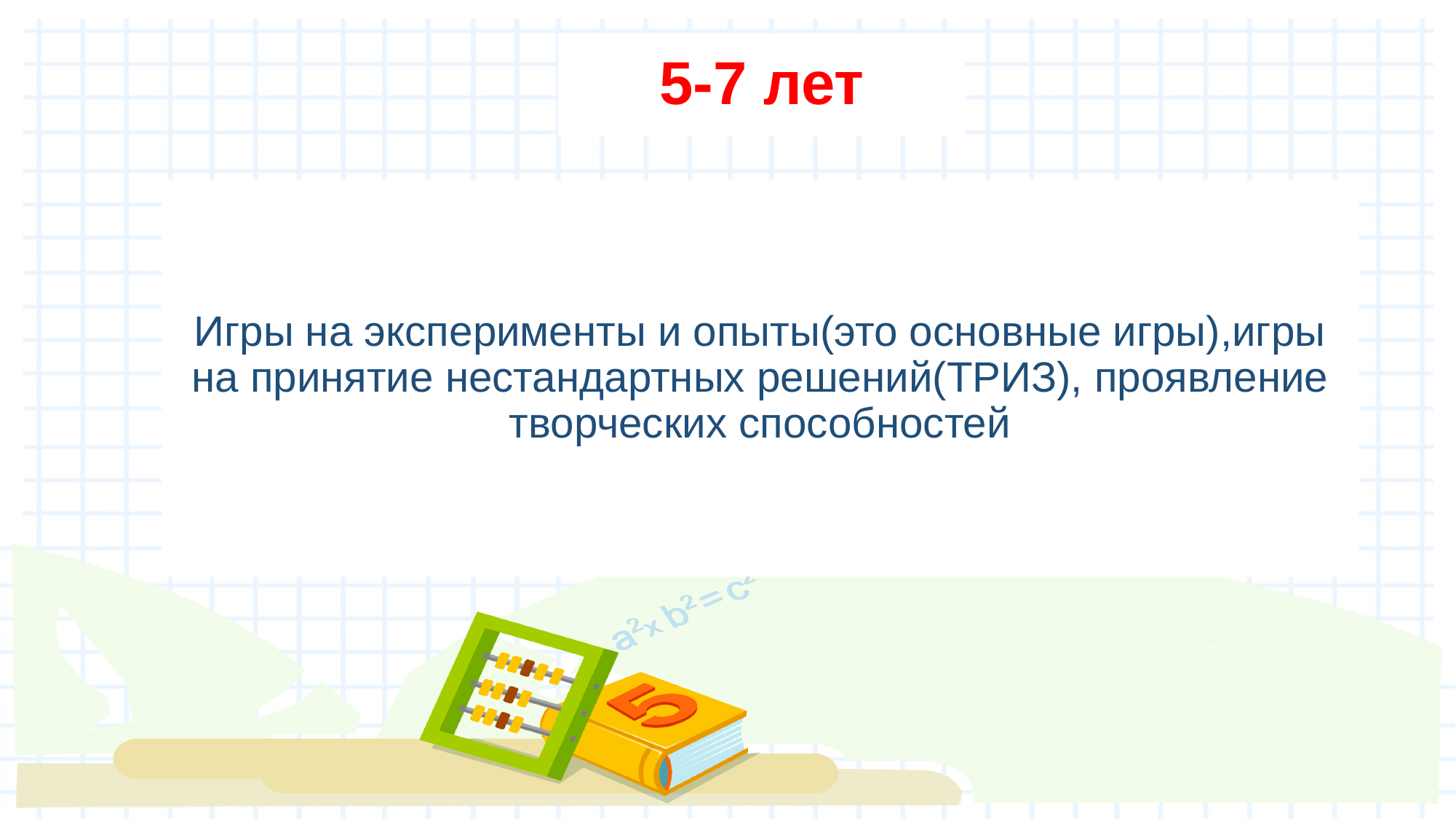

5-7 лет
# Игры на эксперименты и опыты(это основные игры),игры на принятие нестандартных решений(ТРИЗ), проявление творческих способностей